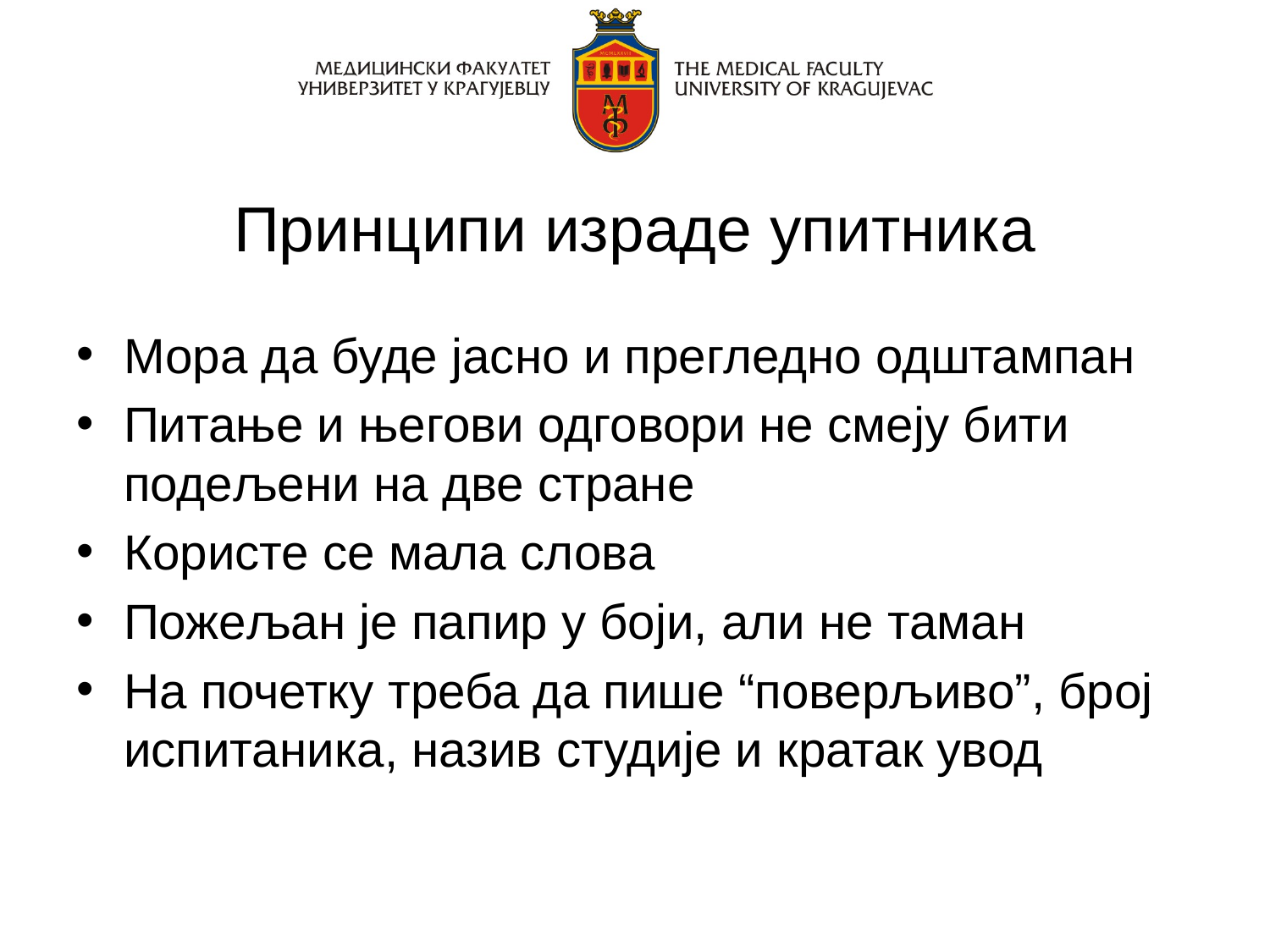

# Принципи израде упитника
Мора да буде јасно и прегледно одштампан
Питање и његови одговори не смеју бити подељени на две стране
Користе се мала слова
Пожељан је папир у боји, али не таман
На почетку треба да пише “поверљиво”, број испитаника, назив студије и кратак увод